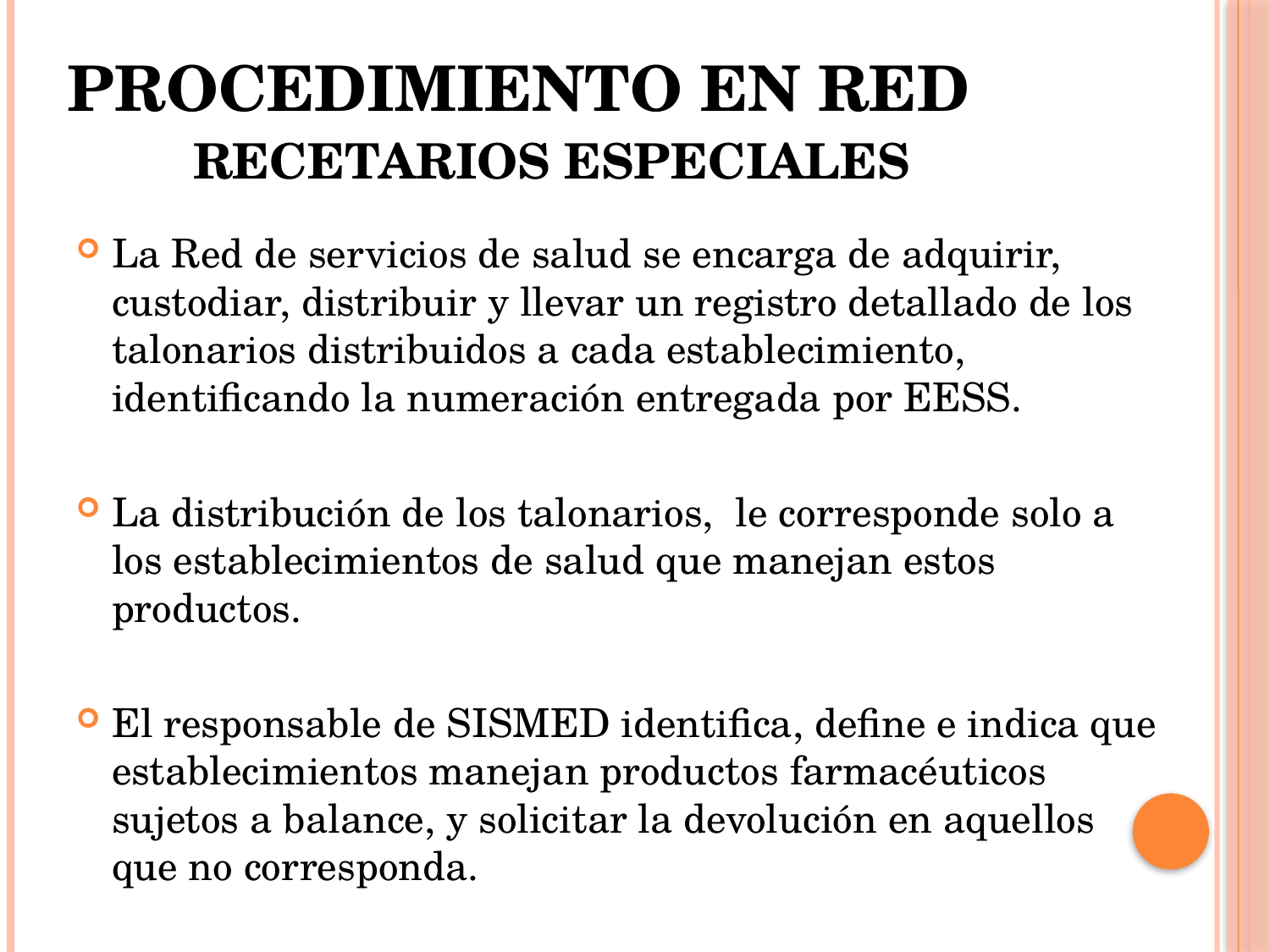

# Procedimiento en red recetarios especiales
La Red de servicios de salud se encarga de adquirir, custodiar, distribuir y llevar un registro detallado de los talonarios distribuidos a cada establecimiento, identificando la numeración entregada por EESS.

La distribución de los talonarios,  le corresponde solo a los establecimientos de salud que manejan estos productos.

El responsable de SISMED identifica, define e indica que establecimientos manejan productos farmacéuticos sujetos a balance, y solicitar la devolución en aquellos que no corresponda.